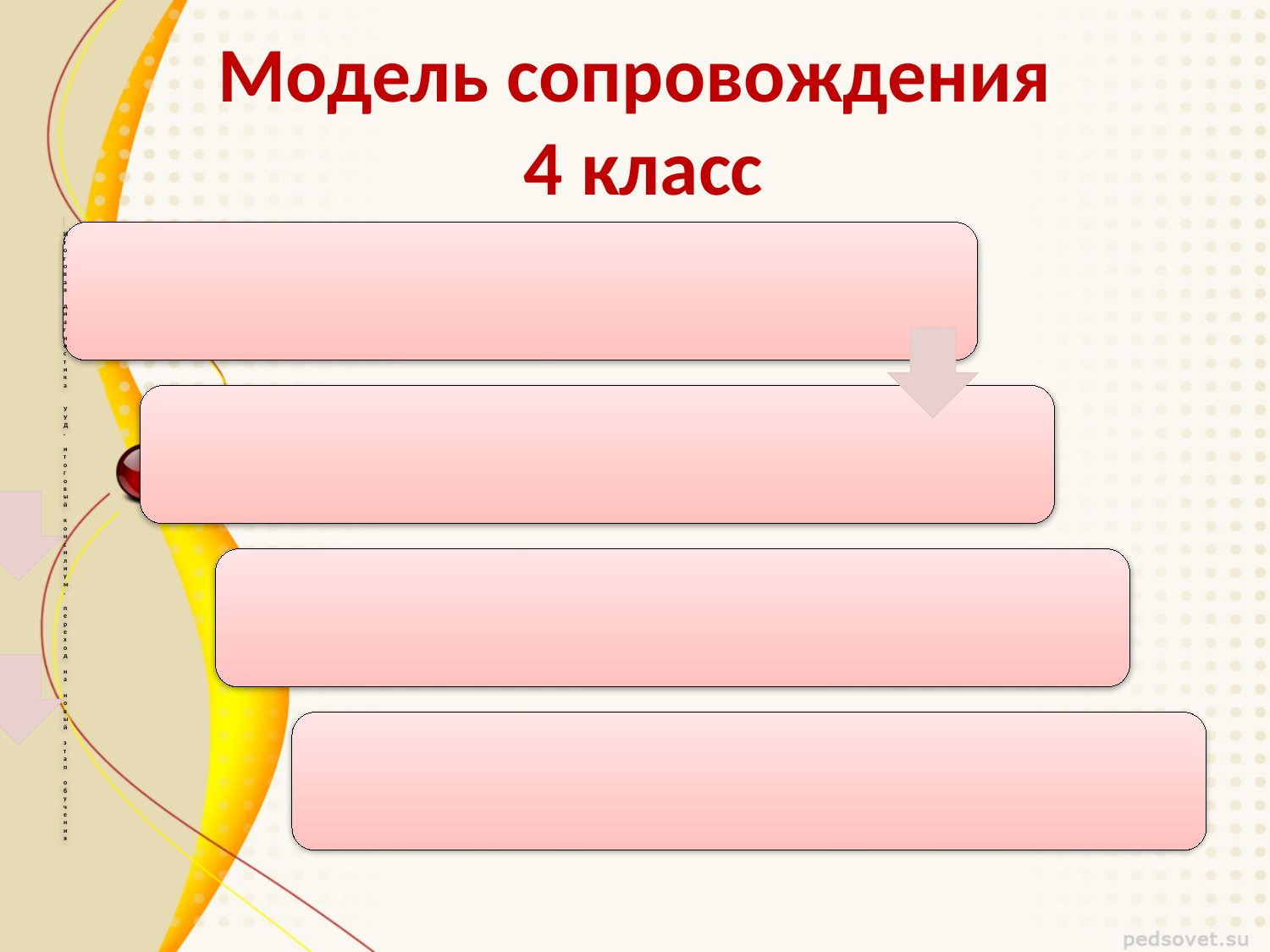

# Модель сопровождения 4 класс
Консилиум
Итоговая диагностика  УУД, итоговый консилиум, переход на новый этап обучения